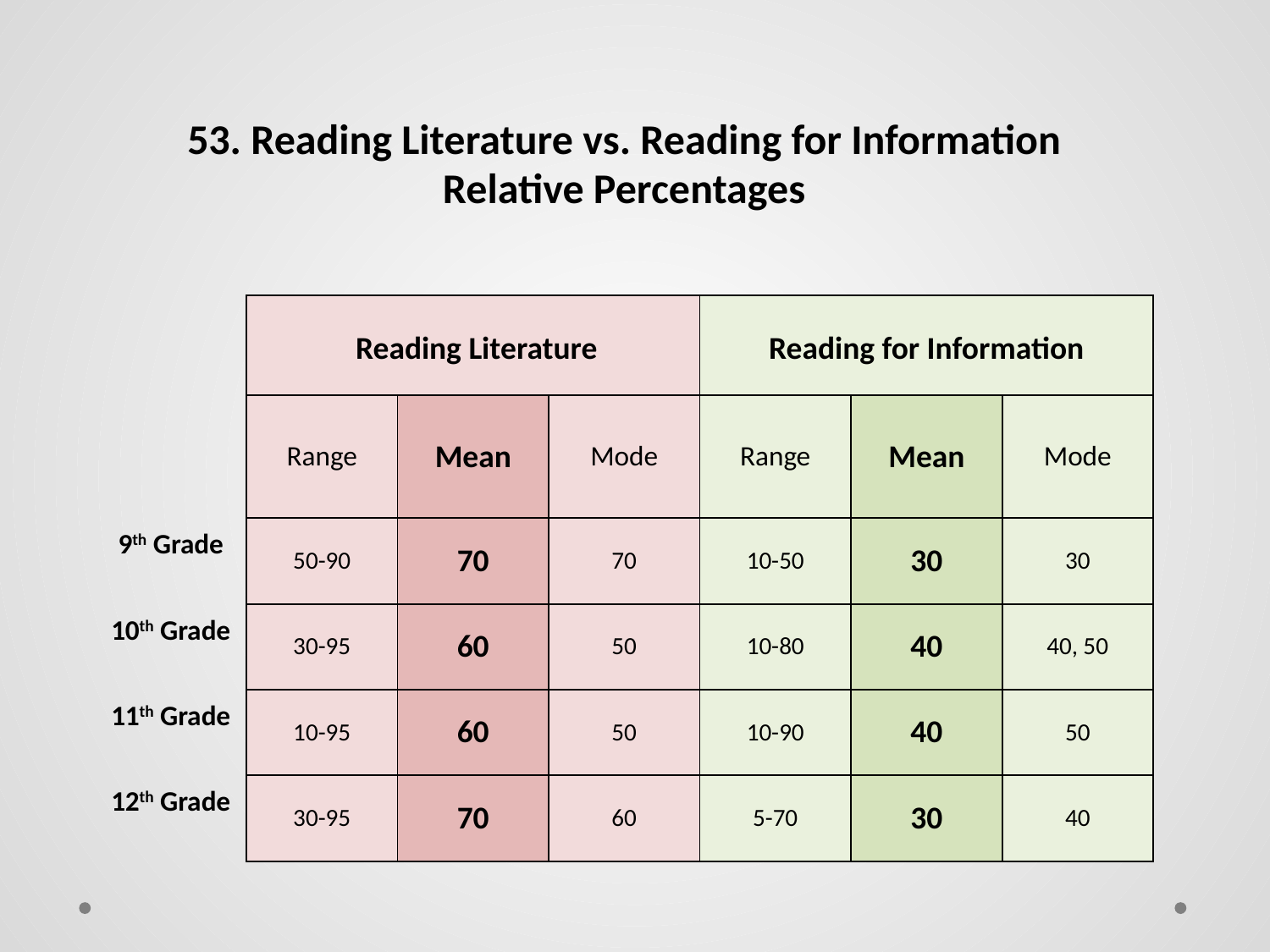

| 53. Reading Literature vs. Reading for Information Relative Percentages |  |  |  |  |  |  |
| --- | --- | --- | --- | --- | --- | --- |
|  | Reading Literature |  |  | Reading for Information |  |  |
|  | Range | Mean | Mode | Range | Mean | Mode |
| 9th Grade | 50-90 | 70 | 70 | 10-50 | 30 | 30 |
| 10th Grade | 30-95 | 60 | 50 | 10-80 | 40 | 40, 50 |
| 11th Grade | 10-95 | 60 | 50 | 10-90 | 40 | 50 |
| 12th Grade | 30-95 | 70 | 60 | 5-70 | 30 | 40 |